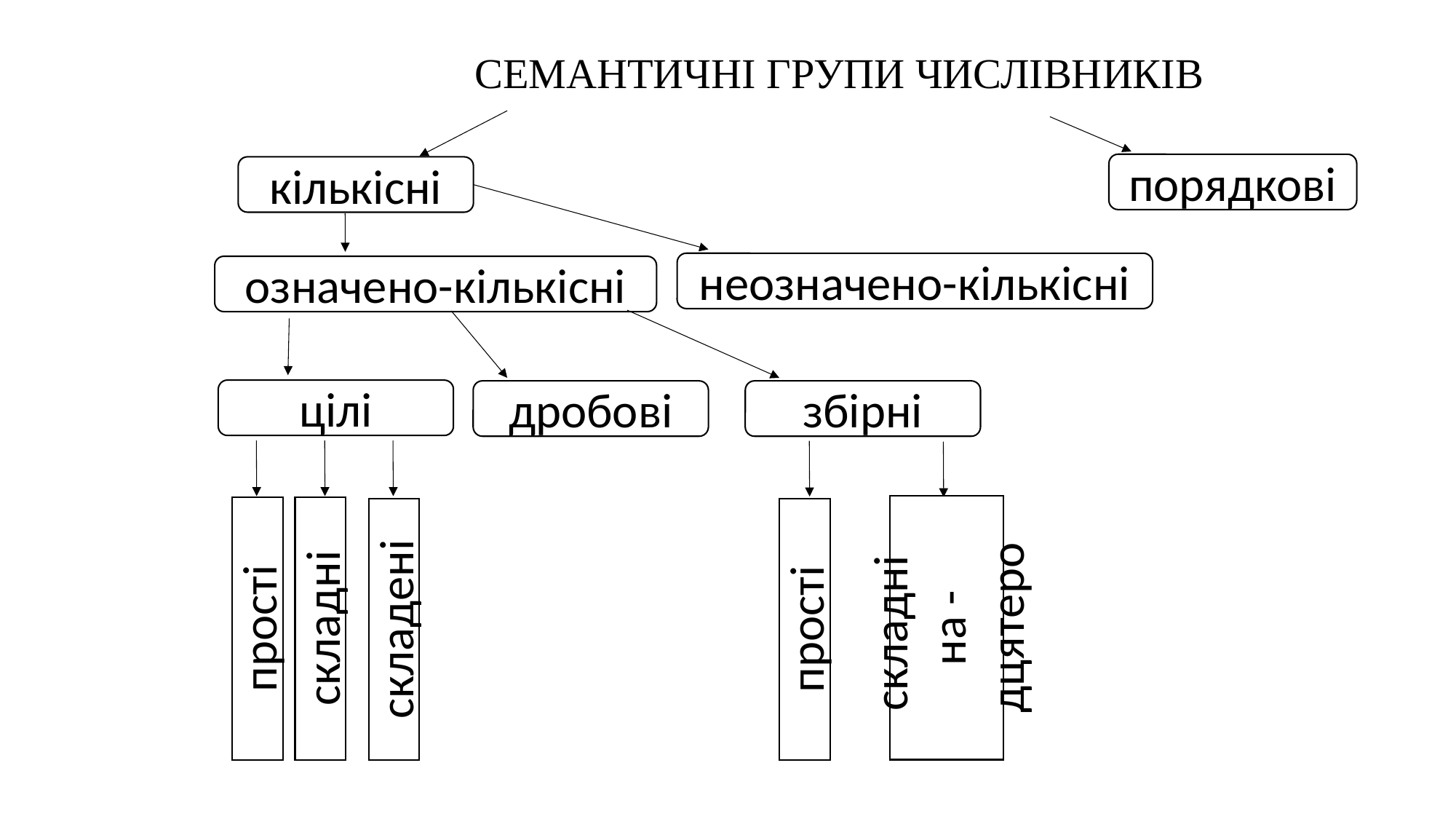

СЕМАНТИЧНІ ГРУПИ ЧИСЛІВНИКІВ
порядкові
кількісні
неозначено-кількісні
означено-кількісні
цілі
дробові
збірні
складні
на -дцятеро
складні
прості
складені
прості